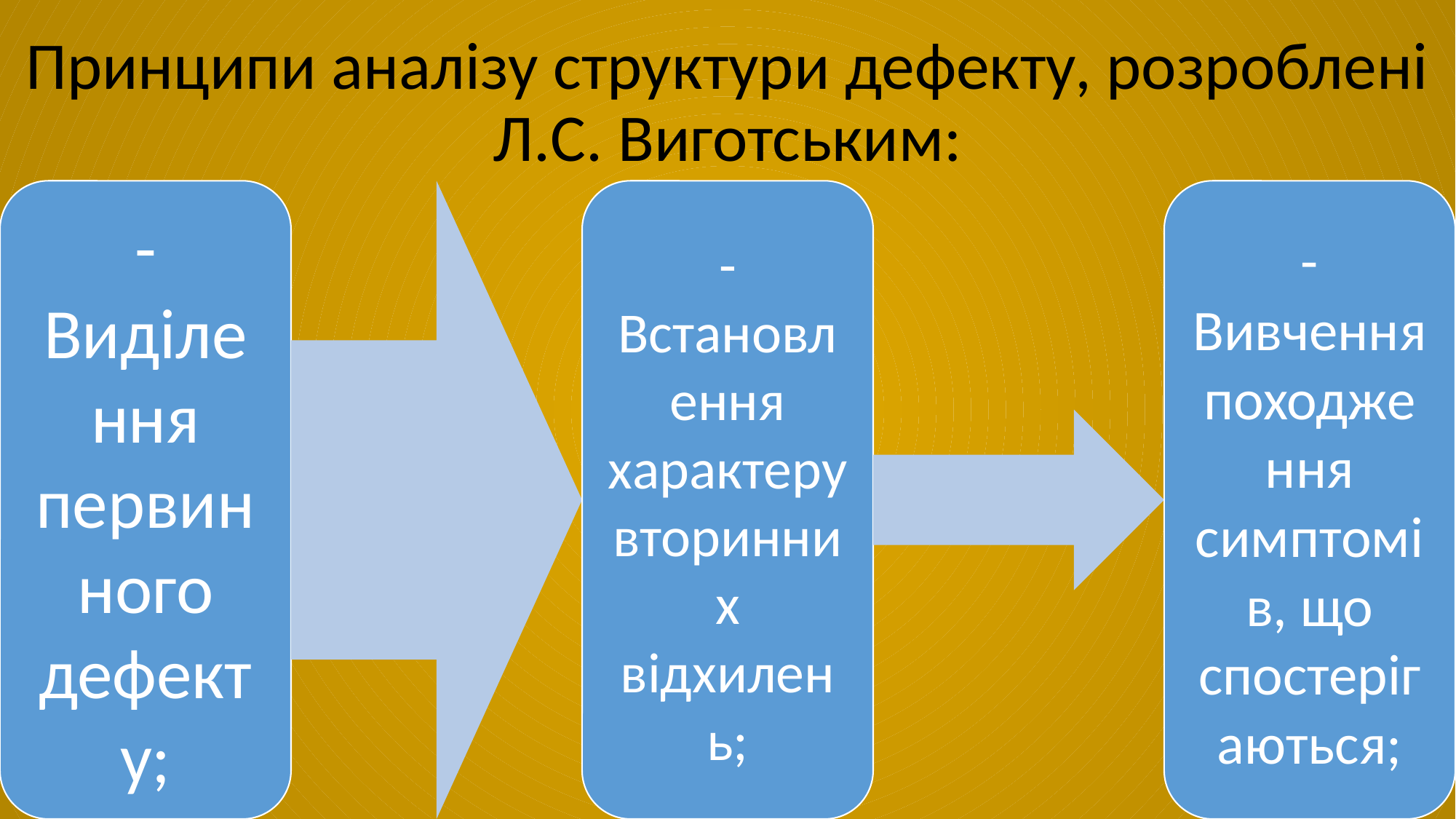

# Принципи аналізу структури дефекту, розроблені Л.С. Виготським:
-Виділення первинного дефекту;
-Встановлення характеру вторинних відхилень;
-Вивчення походження симптомів, що спостерігаються;